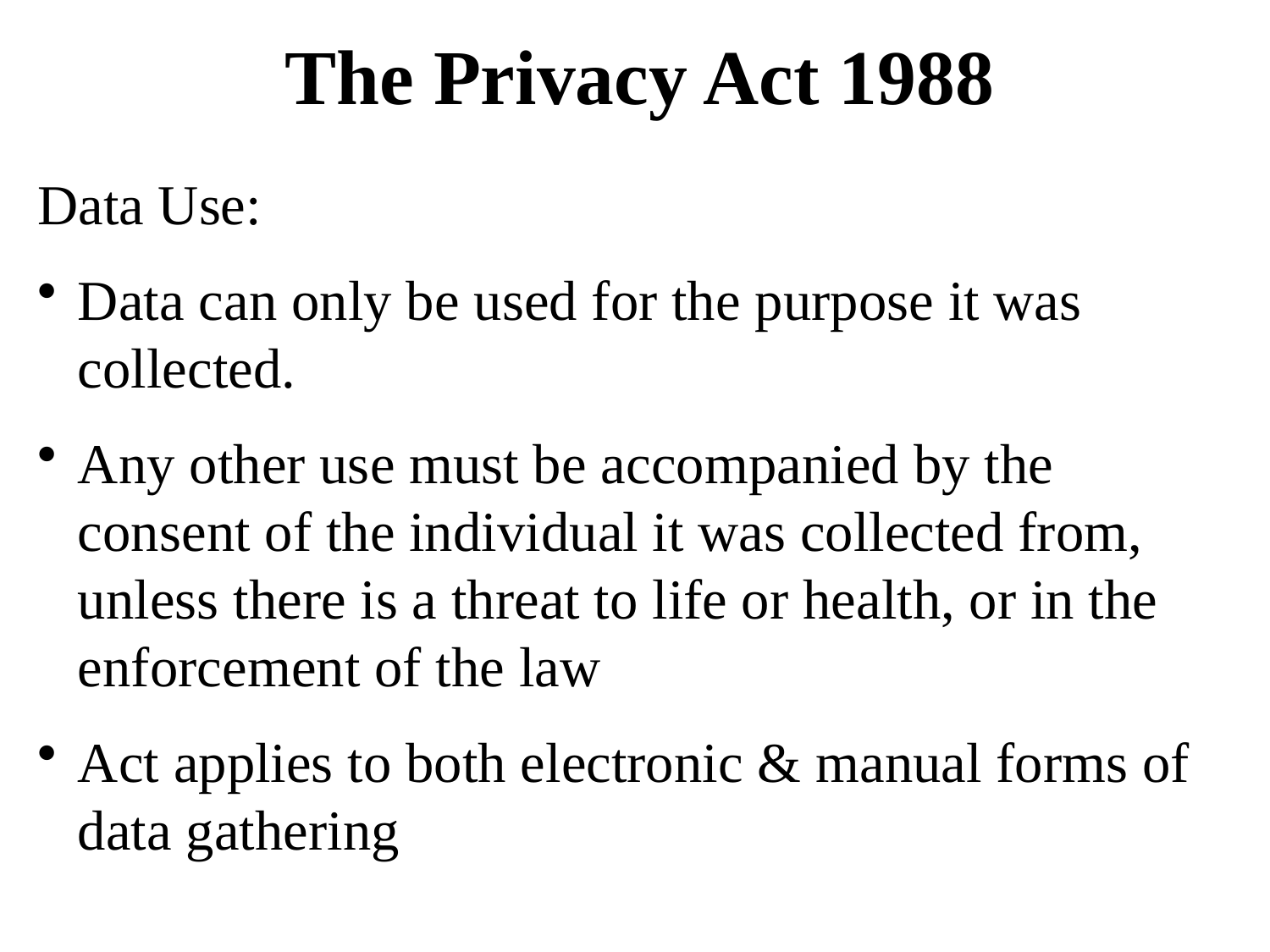

The Privacy Act 1988
Data Use:
Data can only be used for the purpose it was collected.
Any other use must be accompanied by the consent of the individual it was collected from, unless there is a threat to life or health, or in the enforcement of the law
Act applies to both electronic & manual forms of data gathering